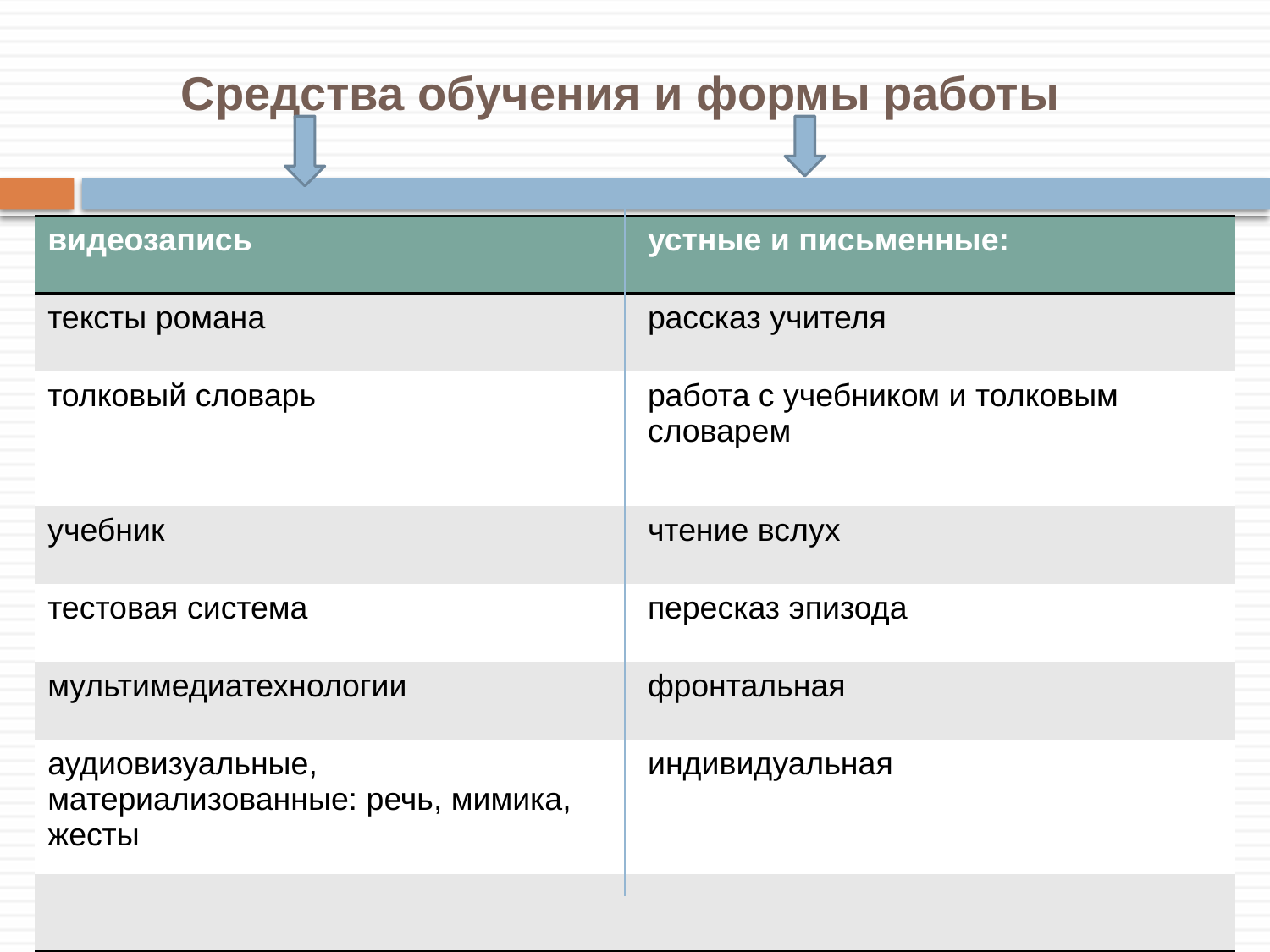

# Средства обучения и формы работы

| видеозапись | устные и письменные: |
| --- | --- |
| тексты романа | рассказ учителя |
| толковый словарь | работа с учебником и толковым словарем |
| учебник | чтение вслух |
| тестовая система | пересказ эпизода |
| мультимедиатехнологии | фронтальная |
| аудиовизуальные, материализованные: речь, мимика, жесты | индивидуальная |
|  |  |